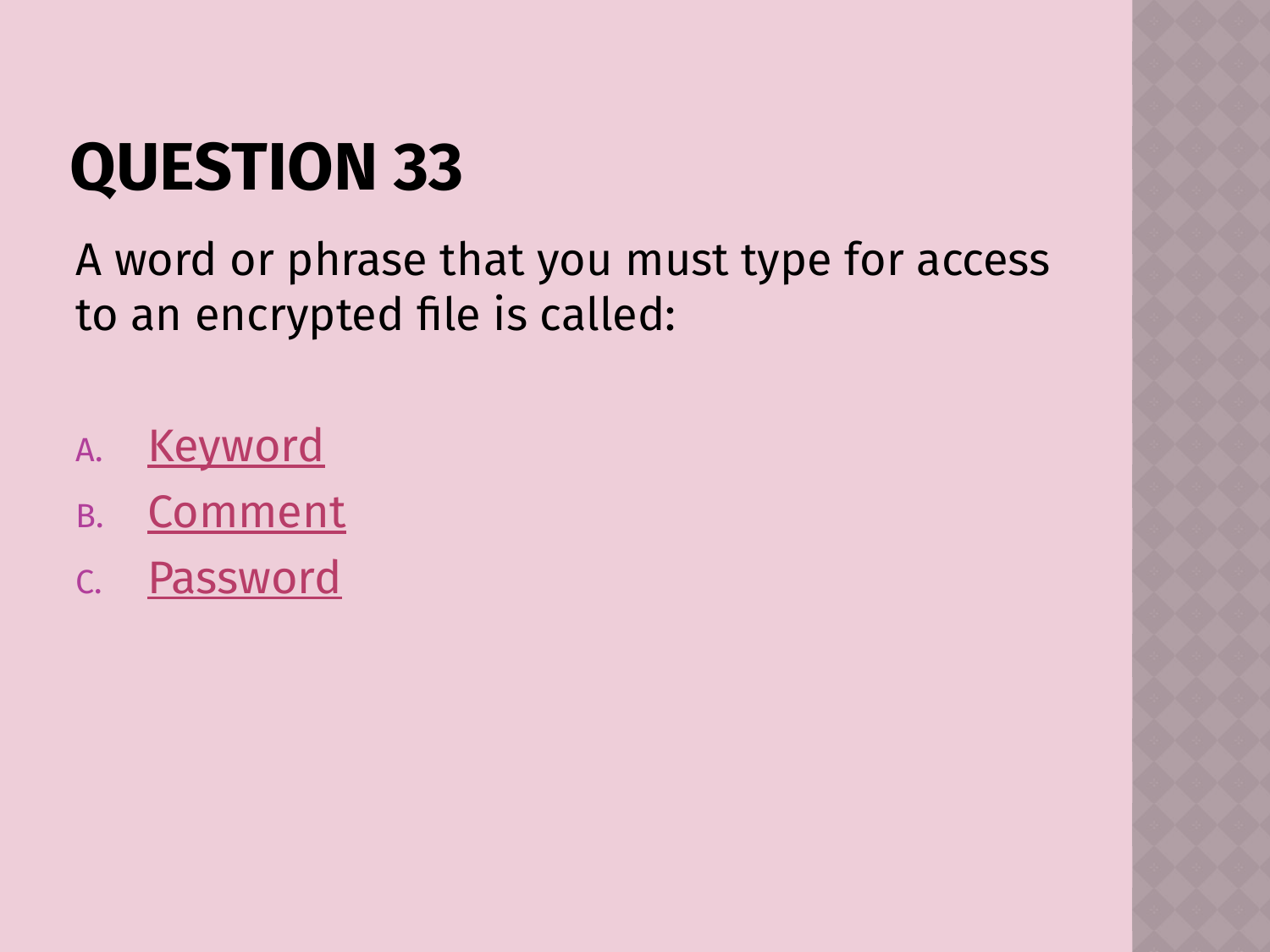

# Question 33
A word or phrase that you must type for access to an encrypted file is called:

Keyword
Comment
Password